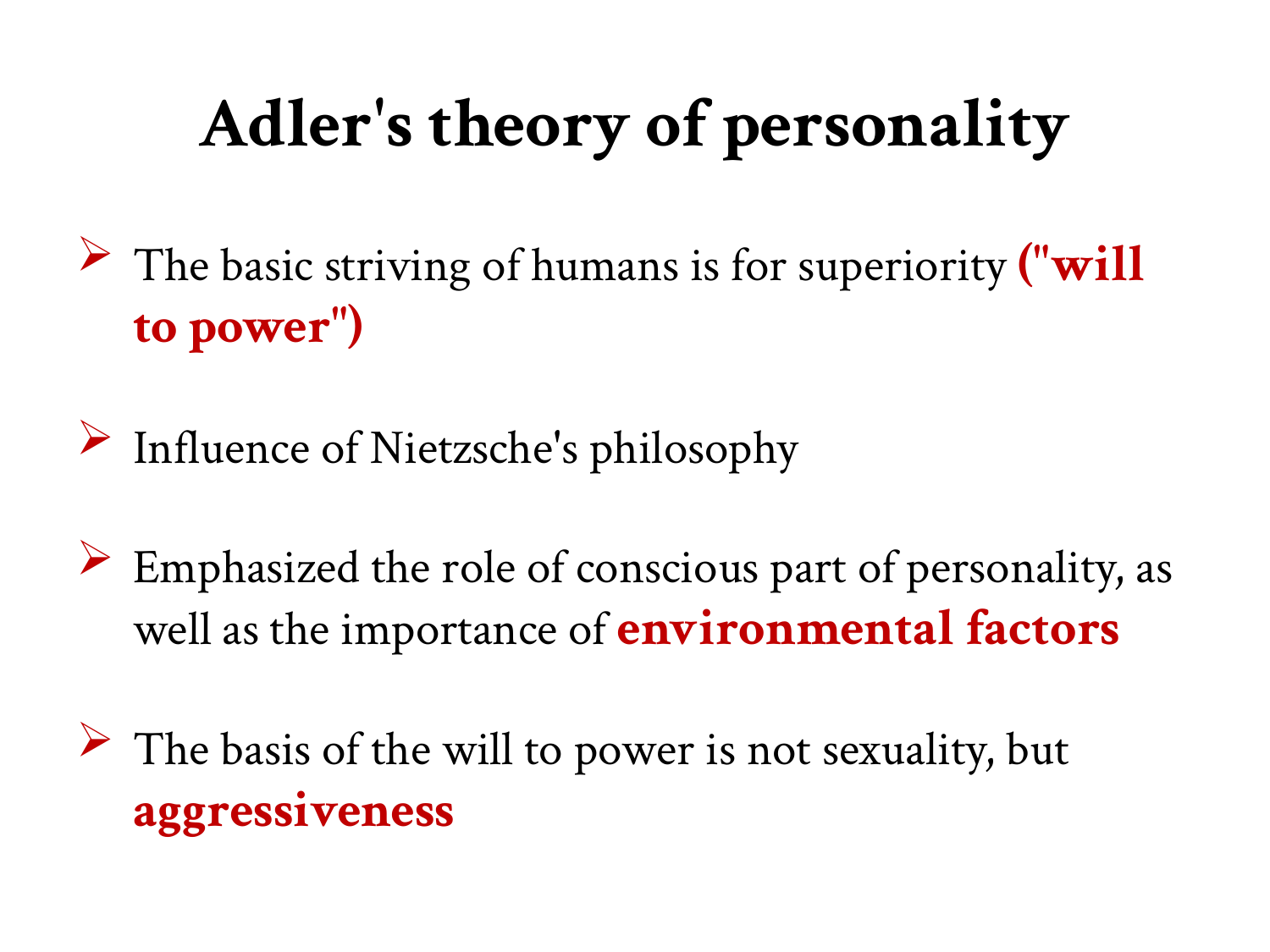

# Adler's theory of personality
The basic striving of humans is for superiority ("will to power")
Influence of Nietzsche's philosophy
Emphasized the role of conscious part of personality, as well as the importance of environmental factors
The basis of the will to power is not sexuality, but aggressiveness